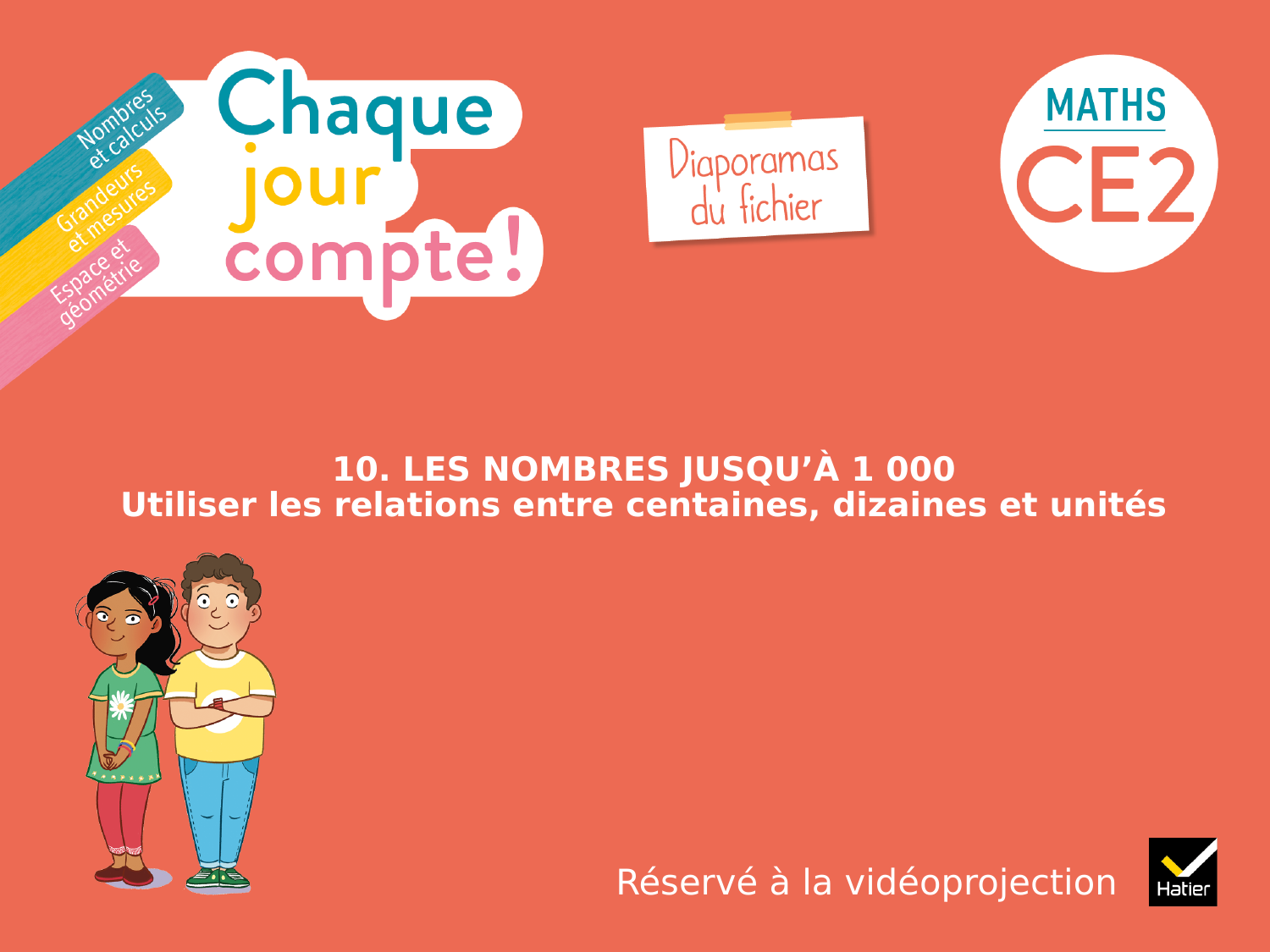

# 10. LES NOMBRES JUSQU’À 1 000 Utiliser les relations entre centaines, dizaines et unités